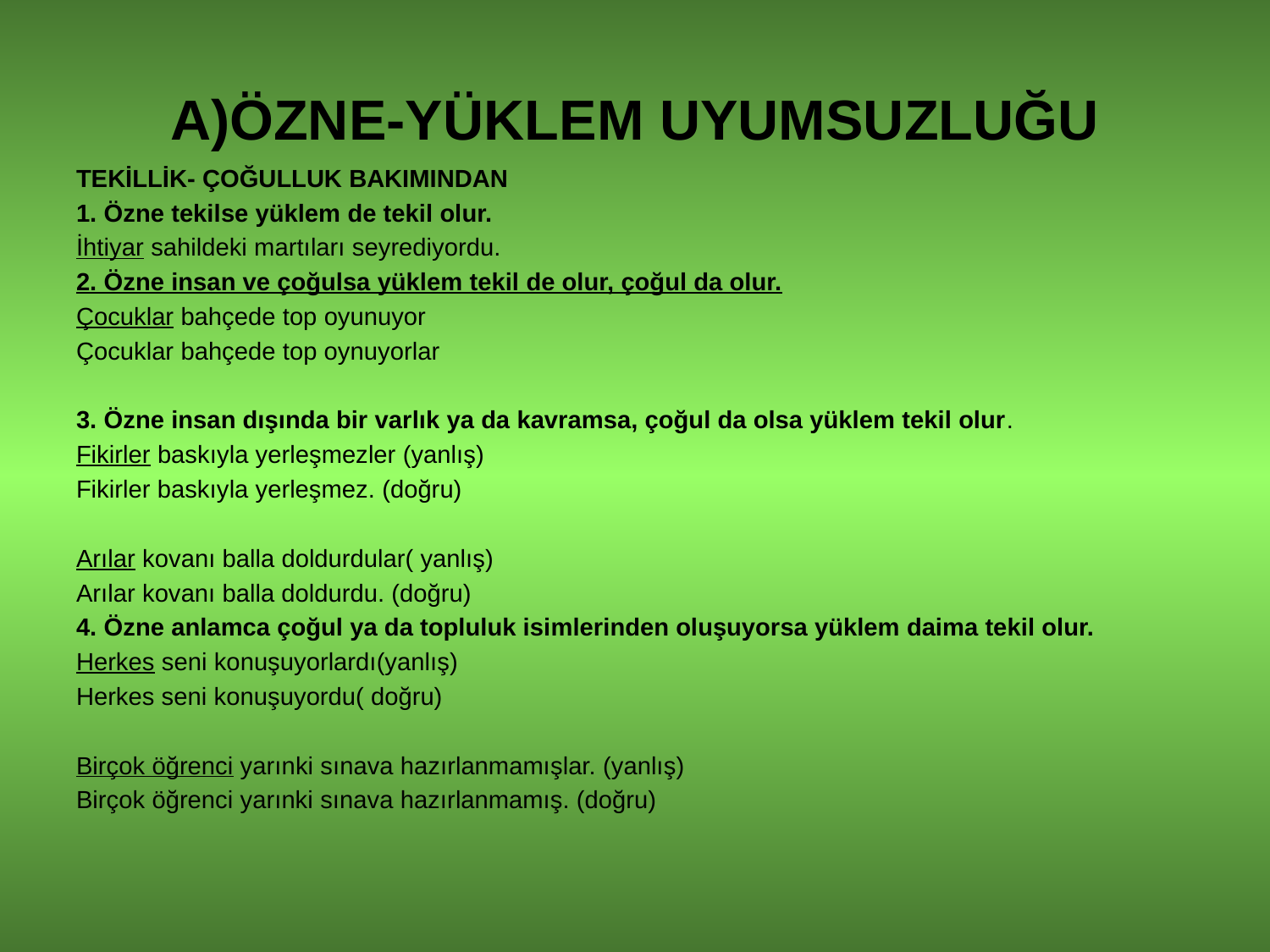

# A)ÖZNE-YÜKLEM UYUMSUZLUĞU
TEKİLLİK- ÇOĞULLUK BAKIMINDAN
1. Özne tekilse yüklem de tekil olur.
İhtiyar sahildeki martıları seyrediyordu.
2. Özne insan ve çoğulsa yüklem tekil de olur, çoğul da olur.
Çocuklar bahçede top oyunuyor
Çocuklar bahçede top oynuyorlar

3. Özne insan dışında bir varlık ya da kavramsa, çoğul da olsa yüklem tekil olur.
Fikirler baskıyla yerleşmezler (yanlış)
Fikirler baskıyla yerleşmez. (doğru)

Arılar kovanı balla doldurdular( yanlış)
Arılar kovanı balla doldurdu. (doğru)
4. Özne anlamca çoğul ya da topluluk isimlerinden oluşuyorsa yüklem daima tekil olur.
Herkes seni konuşuyorlardı(yanlış)
Herkes seni konuşuyordu( doğru)

Birçok öğrenci yarınki sınava hazırlanmamışlar. (yanlış)
Birçok öğrenci yarınki sınava hazırlanmamış. (doğru)